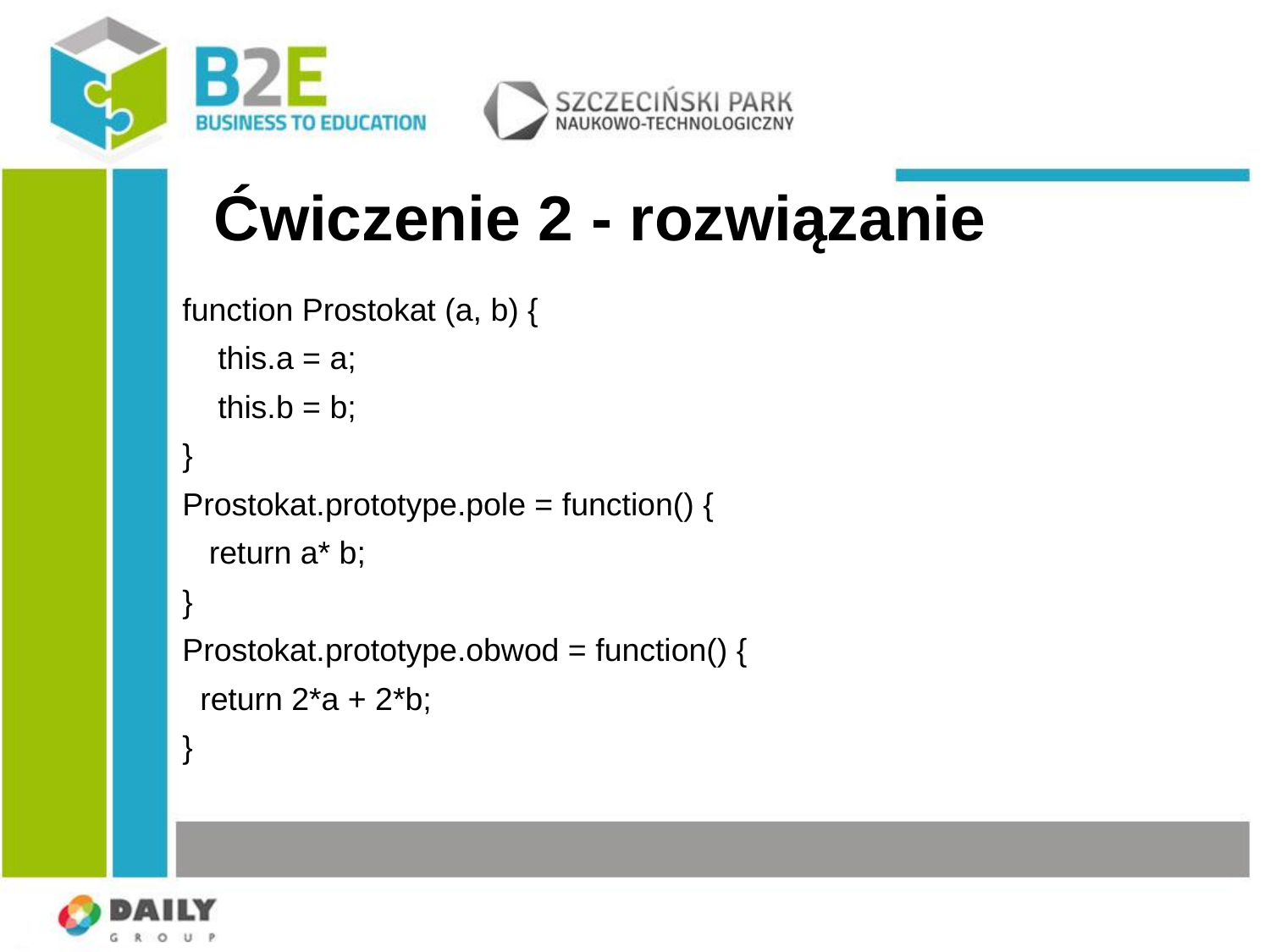

# Ćwiczenie 2 - rozwiązanie
function Prostokat (a, b) {
    this.a = a;
    this.b = b;
}
Prostokat.prototype.pole = function() {
   return a* b;
}
Prostokat.prototype.obwod = function() {
  return 2*a + 2*b;
}